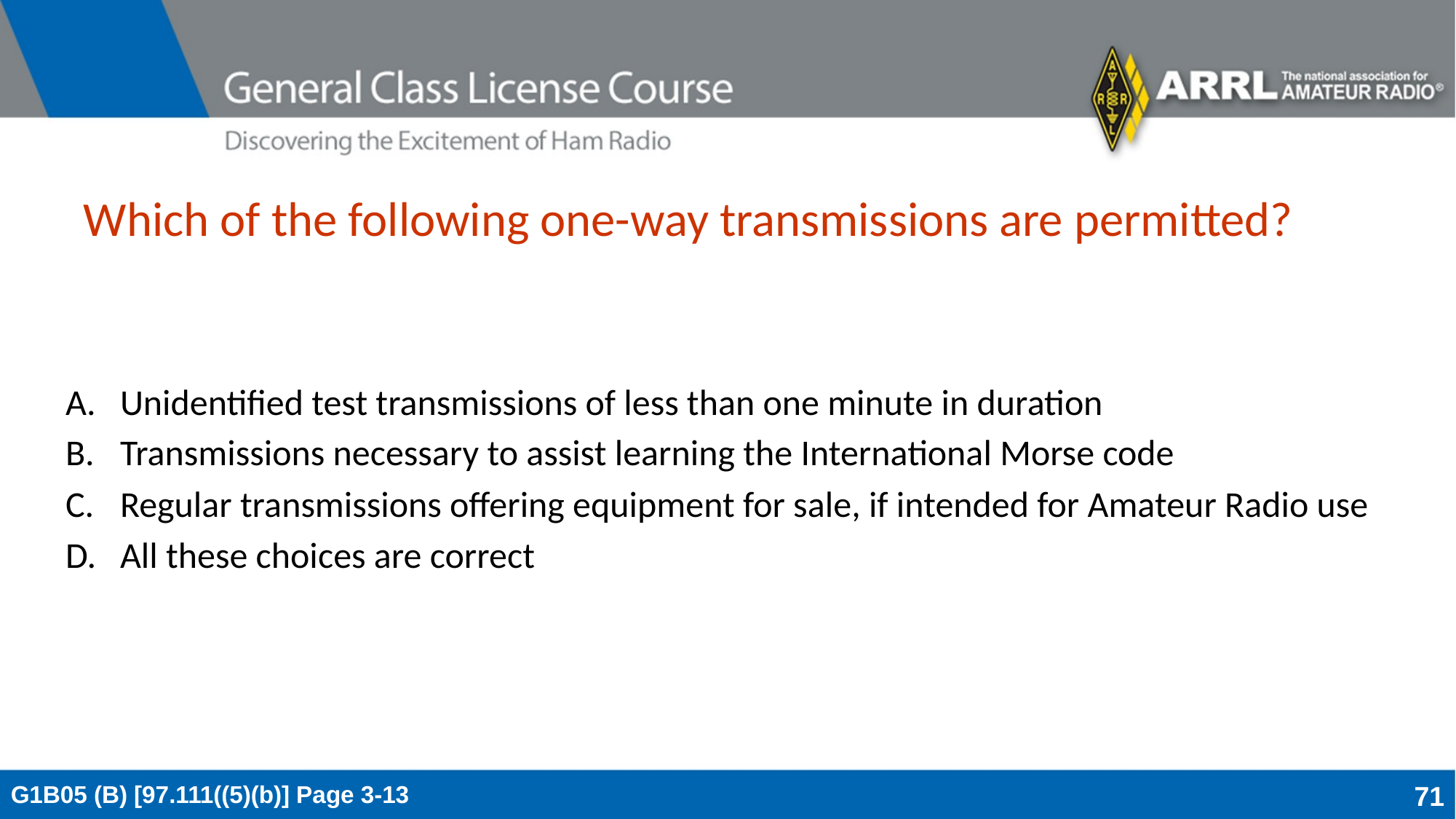

# Which of the following one-way transmissions are permitted?
Unidentified test transmissions of less than one minute in duration
Transmissions necessary to assist learning the International Morse code
Regular transmissions offering equipment for sale, if intended for Amateur Radio use
All these choices are correct
G1B05 (B) [97.111((5)(b)] Page 3-13
71